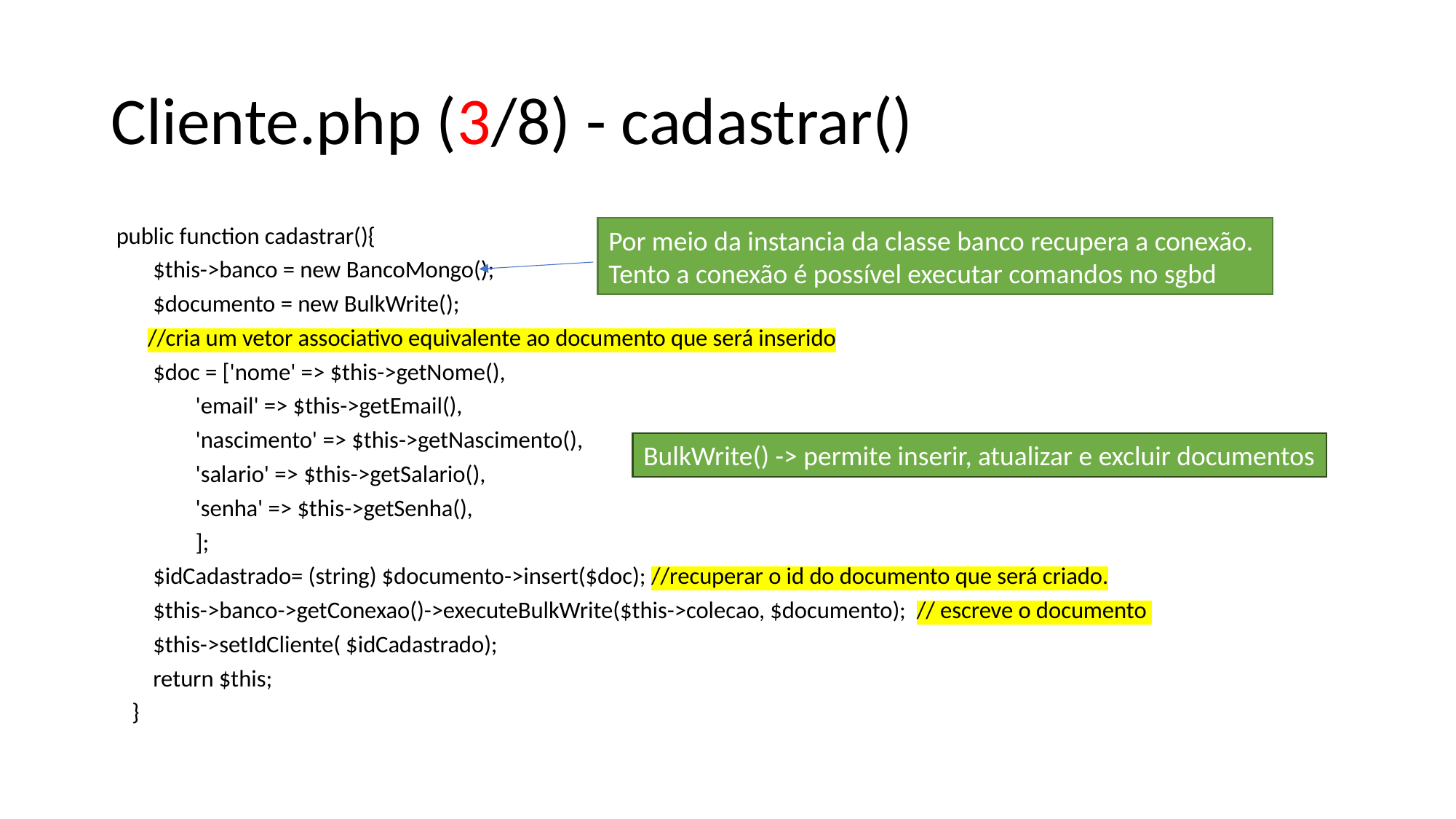

# Cliente.php (3/8) - cadastrar()
 public function cadastrar(){
        $this->banco = new BancoMongo();
        $documento = new BulkWrite();
       //cria um vetor associativo equivalente ao documento que será inserido
        $doc = ['nome' => $this->getNome(),
                'email' => $this->getEmail(),
                'nascimento' => $this->getNascimento(),
                'salario' => $this->getSalario(),
                'senha' => $this->getSenha(),
                ];
        $idCadastrado= (string) $documento->insert($doc); //recuperar o id do documento que será criado.
        $this->banco->getConexao()->executeBulkWrite($this->colecao, $documento);  // escreve o documento
        $this->setIdCliente( $idCadastrado);
        return $this;
    }
Por meio da instancia da classe banco recupera a conexão.
Tento a conexão é possível executar comandos no sgbd
BulkWrite() -> permite inserir, atualizar e excluir documentos